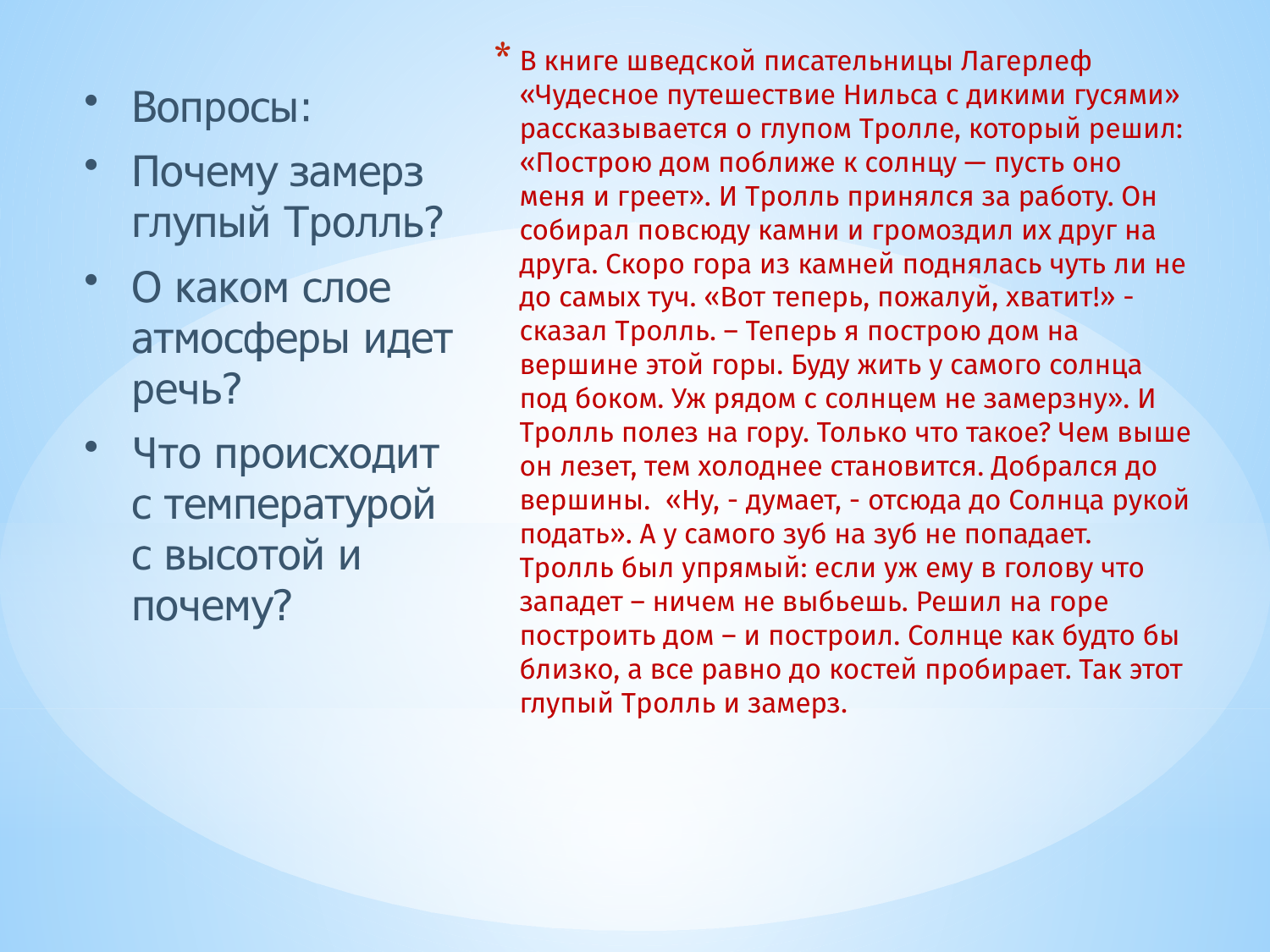

В книге шведской писательницы Лагерлеф «Чудесное путешествие Нильса с дикими гусями» рассказывается о глупом Тролле, который решил: «Построю дом поближе к солнцу — пусть оно меня и греет». И Тролль принялся за работу. Он собирал повсюду камни и громоздил их друг на друга. Скоро гора из камней поднялась чуть ли не до самых туч. «Вот теперь, пожалуй, хватит!» - сказал Тролль. – Теперь я построю дом на вершине этой горы. Буду жить у самого солнца под боком. Уж рядом с солнцем не замерзну». И Тролль полез на гору. Только что такое? Чем выше он лезет, тем холоднее становится. Добрался до вершины.  «Ну, - думает, - отсюда до Солнца рукой подать». А у самого зуб на зуб не попадает. Тролль был упрямый: если уж ему в голову что западет – ничем не выбьешь. Решил на горе построить дом – и построил. Солнце как будто бы близко, а все равно до костей пробирает. Так этот глупый Тролль и замерз.

Вопросы:
Почему замерз глупый Тролль?
О каком слое атмосферы идет речь?
Что происходит с температурой с высотой и почему?